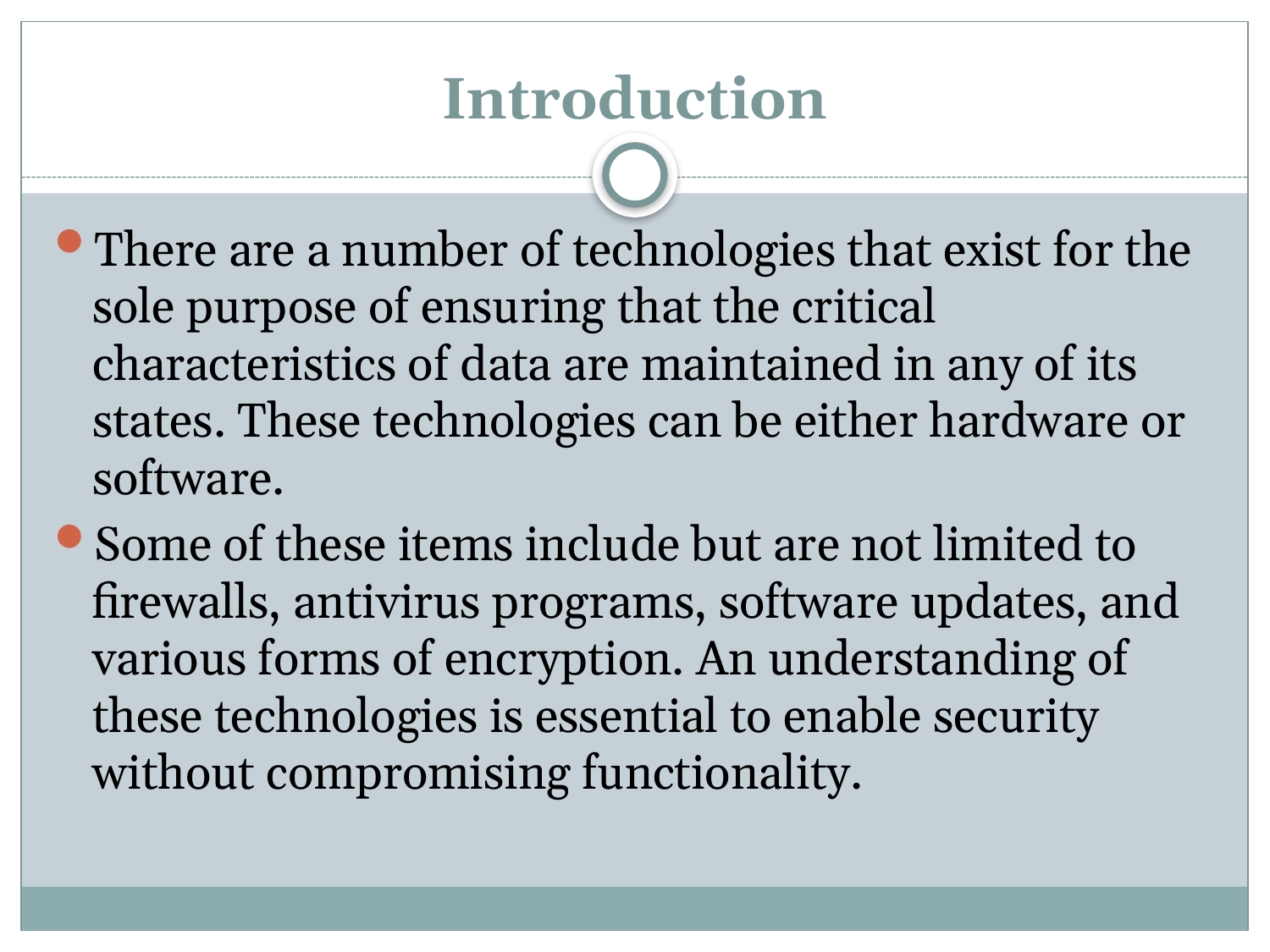

# Introduction
There are a number of technologies that exist for the sole purpose of ensuring that the critical characteristics of data are maintained in any of its states. These technologies can be either hardware or software.
Some of these items include but are not limited to firewalls, antivirus programs, software updates, and various forms of encryption. An understanding of these technologies is essential to enable security without compromising functionality.